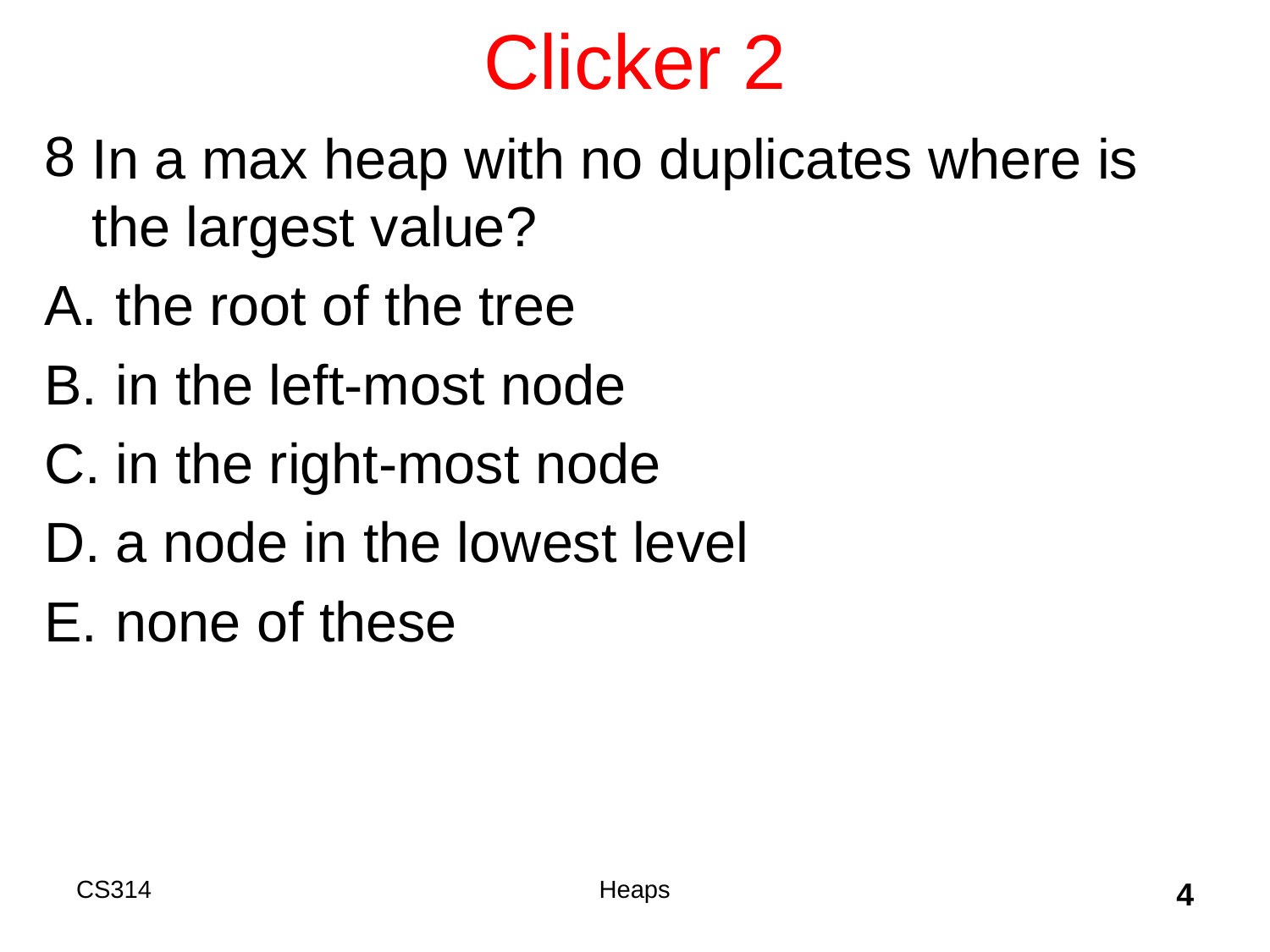

# Clicker 2
In a max heap with no duplicates where is the largest value?
the root of the tree
in the left-most node
in the right-most node
a node in the lowest level
none of these
CS314
Heaps
4